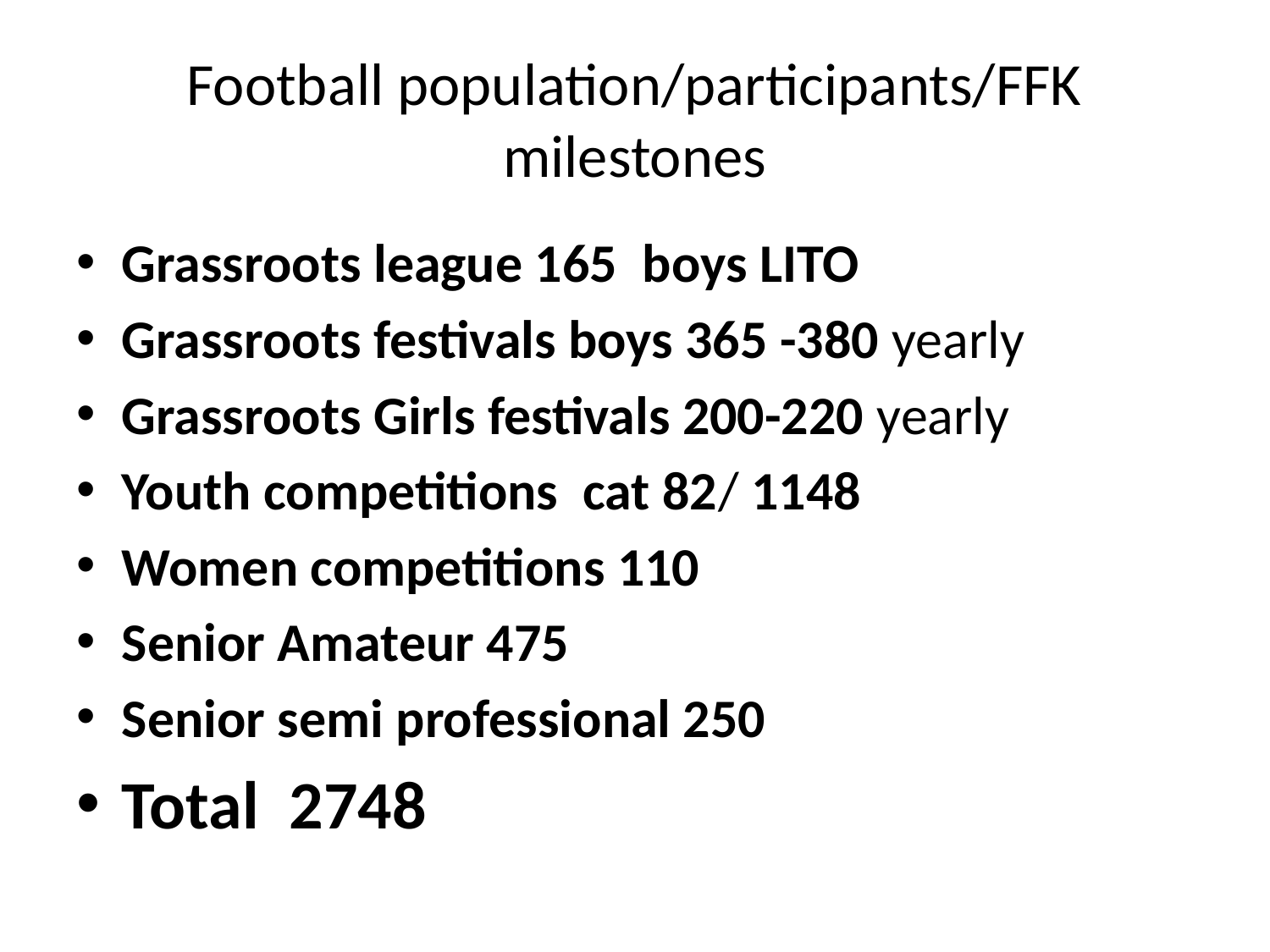

# Football population/participants/FFK milestones
Grassroots league 165  boys LITO
Grassroots festivals boys 365 -380 yearly
Grassroots Girls festivals 200-220 yearly
Youth competitions  cat 82/ 1148
Women competitions 110
Senior Amateur 475
Senior semi professional 250
Total  2748